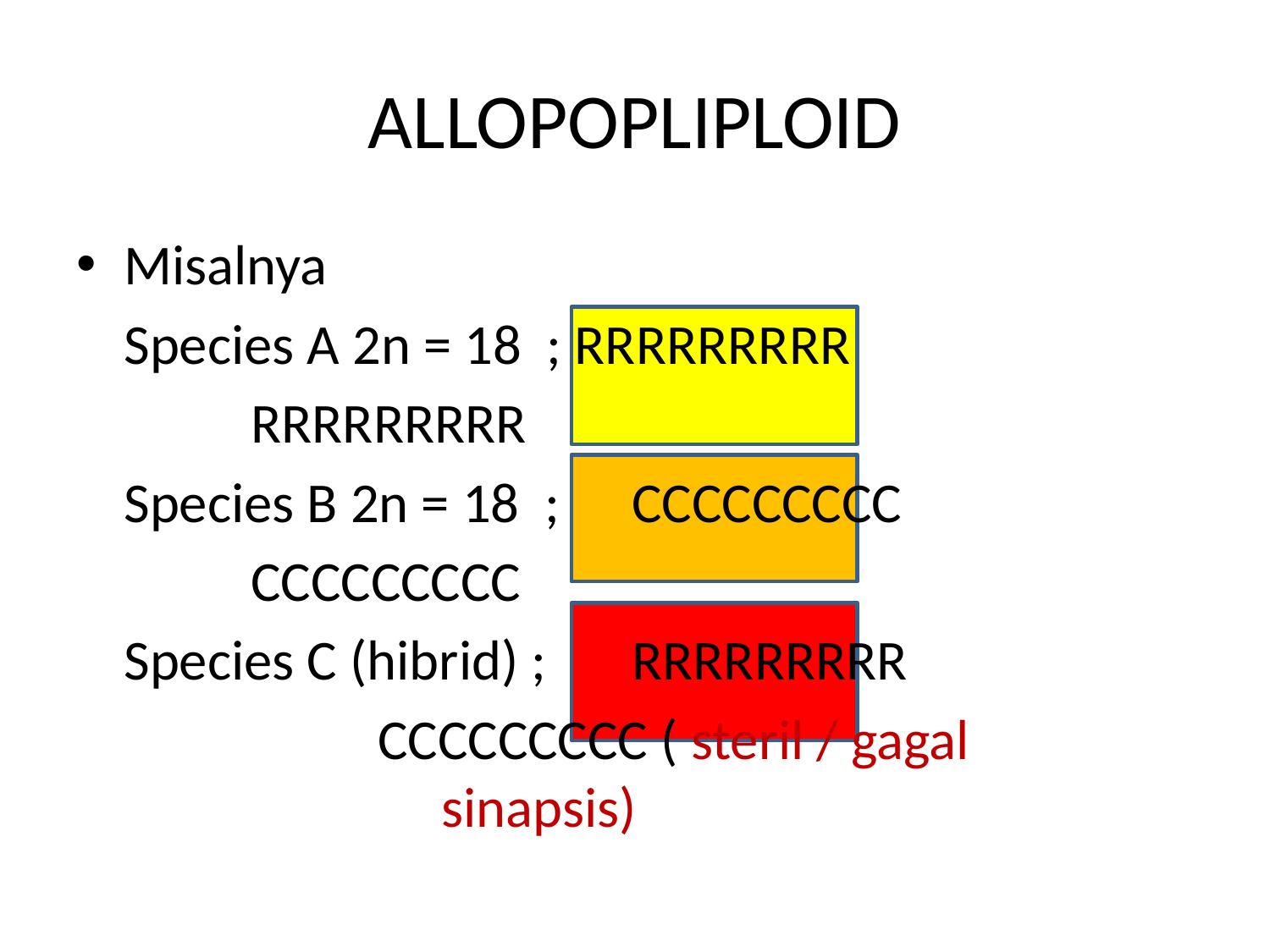

# ALLOPOPLIPLOID
Misalnya
	Species A 2n = 18  ; RRRRRRRRR
		RRRRRRRRR
	Species B 2n = 18  ; 	CCCCCCCCC
		CCCCCCCCC
	Species C (hibrid) ; 	RRRRRRRRR
			CCCCCCCCC ( steril / gagal 				     sinapsis)